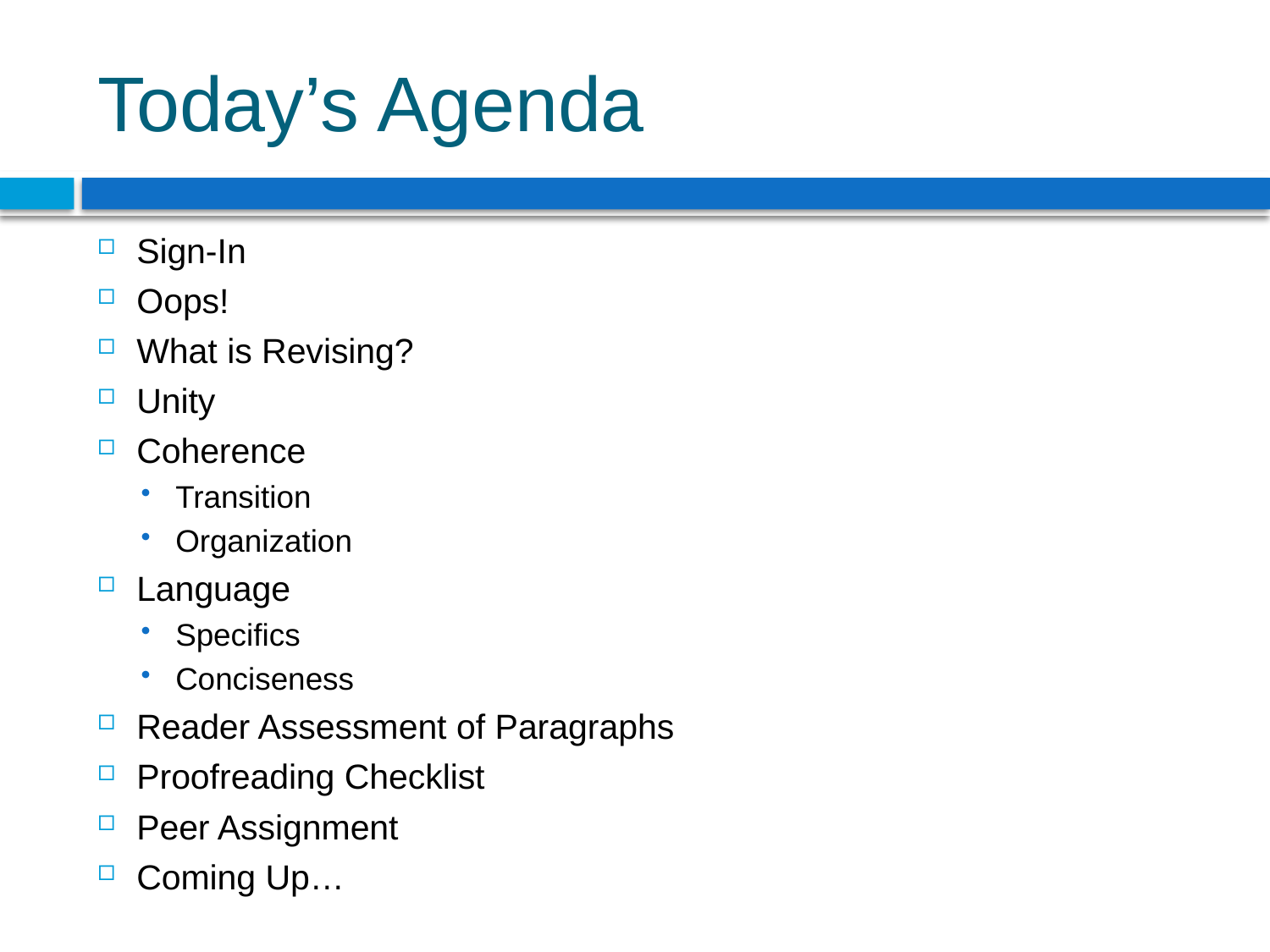

# Today’s Agenda
Sign-In
Oops!
What is Revising?
Unity
Coherence
Transition
Organization
Language
Specifics
Conciseness
Reader Assessment of Paragraphs
Proofreading Checklist
Peer Assignment
Coming Up…